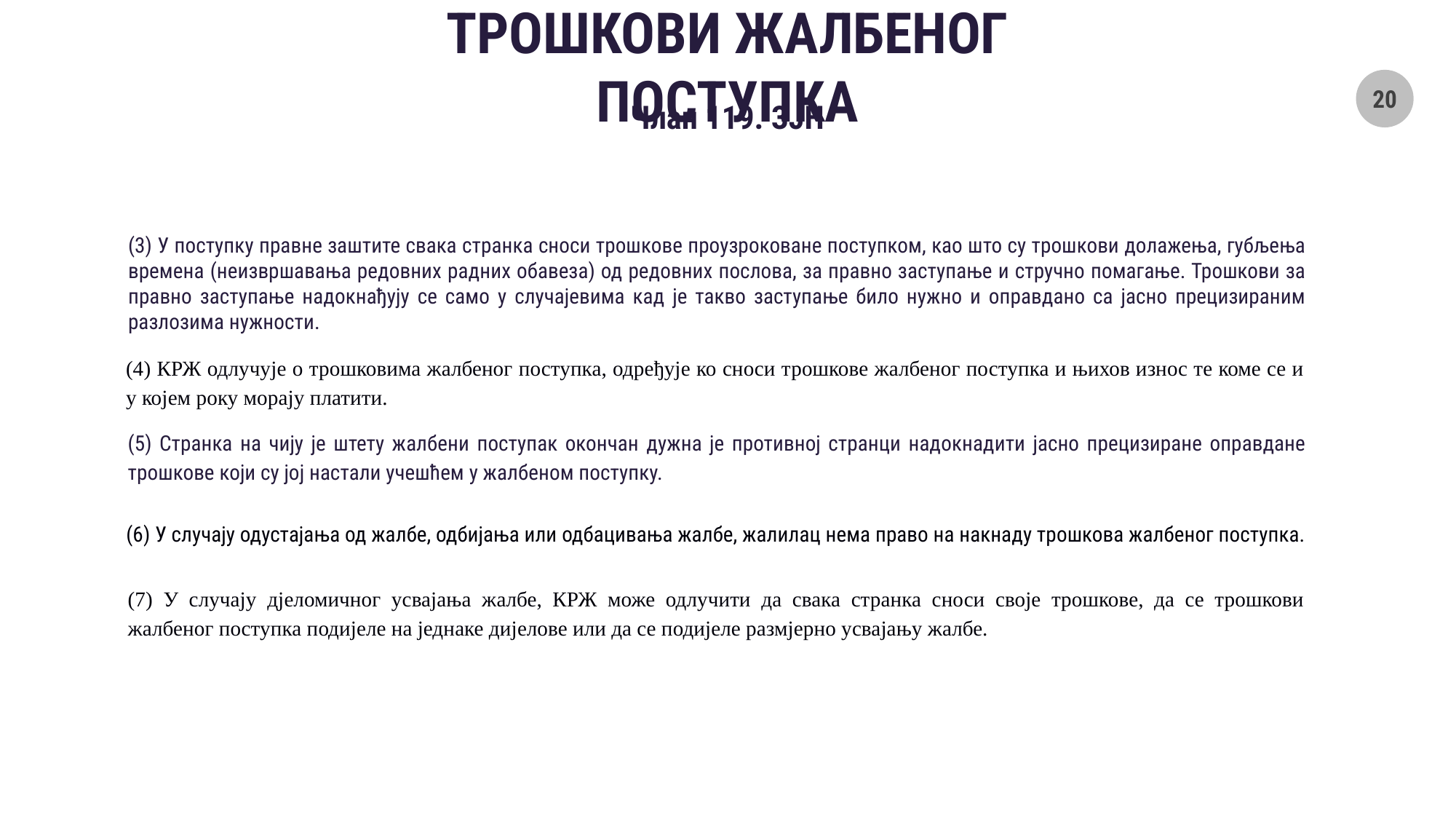

# ТРОШКОВИ ЖАЛБЕНОГ ПОСТУПКА
Члан 119. ЗЈН
(3) У поступку правне заштите свака странка сноси трошкове проузроковане поступком, као што су трошкови долажења, губљења времена (неизвршавања редовних радних обавеза) од редовних послова, за правно заступање и стручно помагање. Трошкови за правно заступање надокнађују се само у случајевима кад је такво заступање било нужно и оправдано са јасно прецизираним разлозима нужности.
(4) КРЖ одлучује о трошковима жалбеног поступка, одређује ко сноси трошкове жалбеног поступка и њихов износ те коме се и у којем року морају платити.
(5) Странка на чију је штету жалбени поступак окончан дужна је противној странци надокнадити јасно прецизиране оправдане трошкове који су јој настали учешћем у жалбеном поступку.
(6) У случају одустајања од жалбе, одбијања или одбацивања жалбе, жалилац нема право на накнаду трошкова жалбеног поступка.
(7) У случају дјеломичног усвајања жалбе, КРЖ може одлучити да свака странка сноси своје трошкове, да се трошкови жалбеног поступка подијеле на једнаке дијелове или да се подијеле размјерно усвајању жалбе.